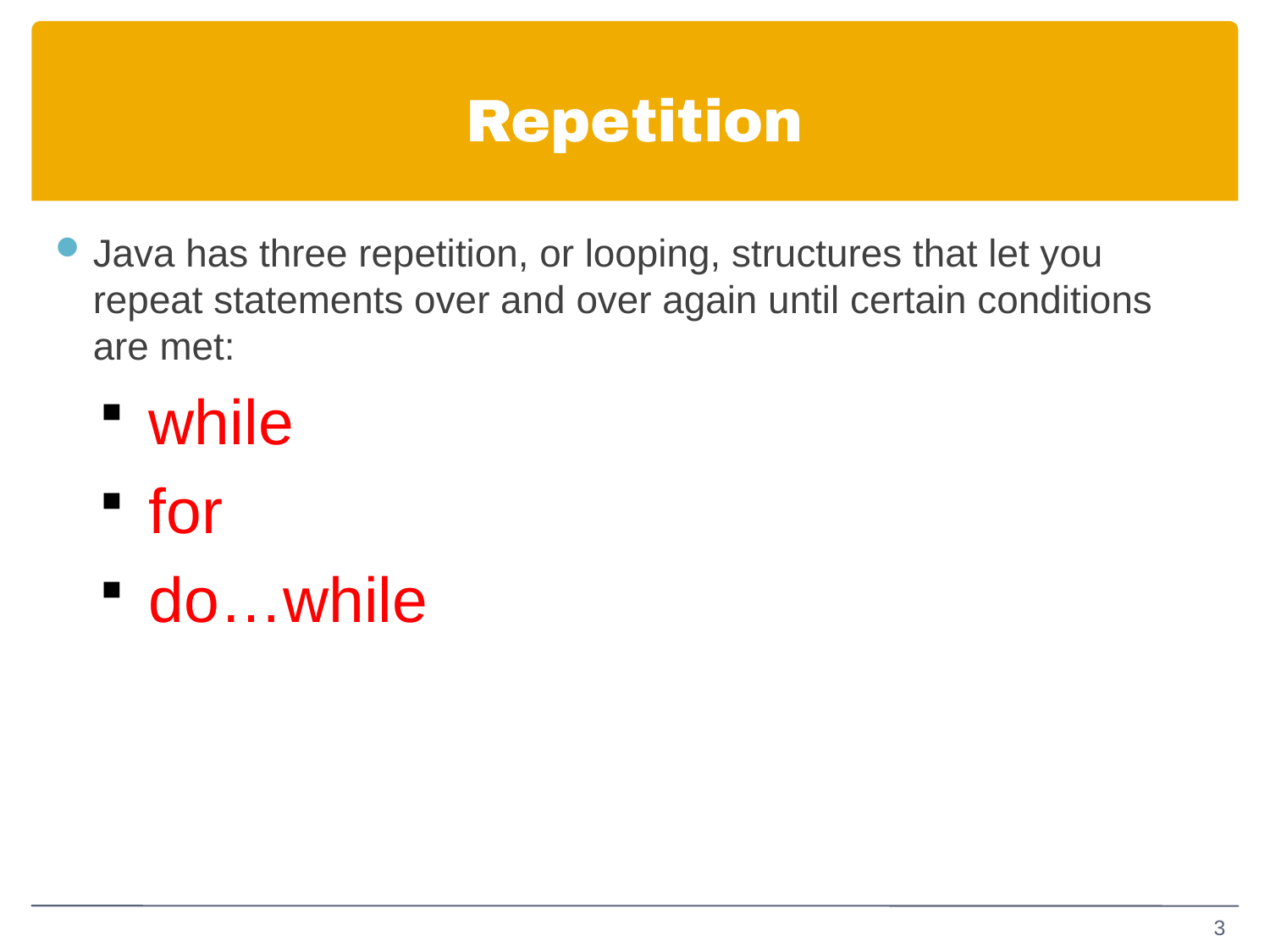

# Repetition
Java has three repetition, or looping, structures that let you repeat statements over and over again until certain conditions are met:
 while
 for
 do…while

3